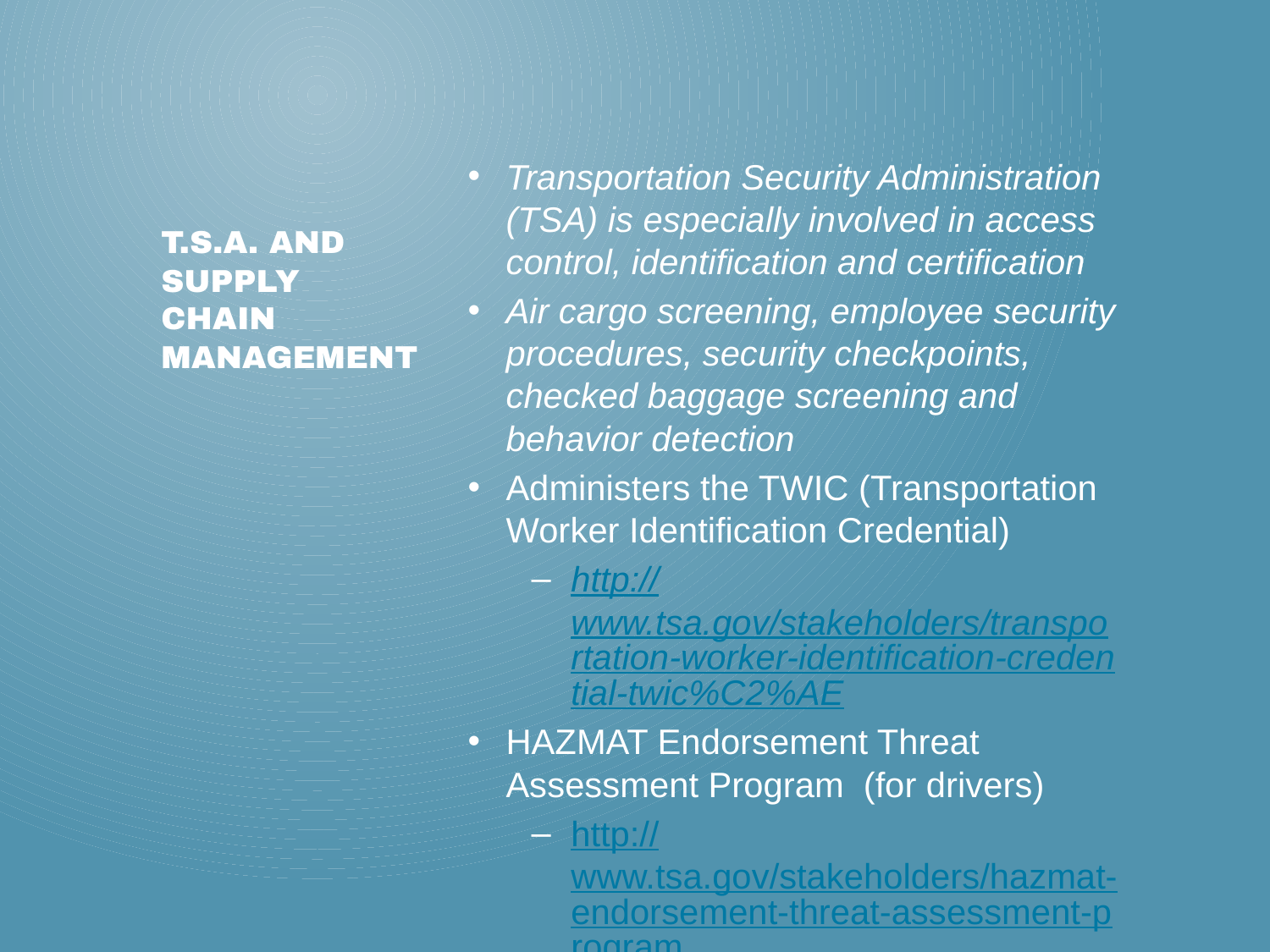

Transportation Security Administration (TSA) is especially involved in access control, identification and certification
Air cargo screening, employee security procedures, security checkpoints, checked baggage screening and behavior detection
Administers the TWIC (Transportation Worker Identification Credential)
http://www.tsa.gov/stakeholders/transportation-worker-identification-credential-twic%C2%AE
HAZMAT Endorsement Threat Assessment Program  (for drivers)
http://www.tsa.gov/stakeholders/hazmat-endorsement-threat-assessment-program

# T.s.a. and supply chain management